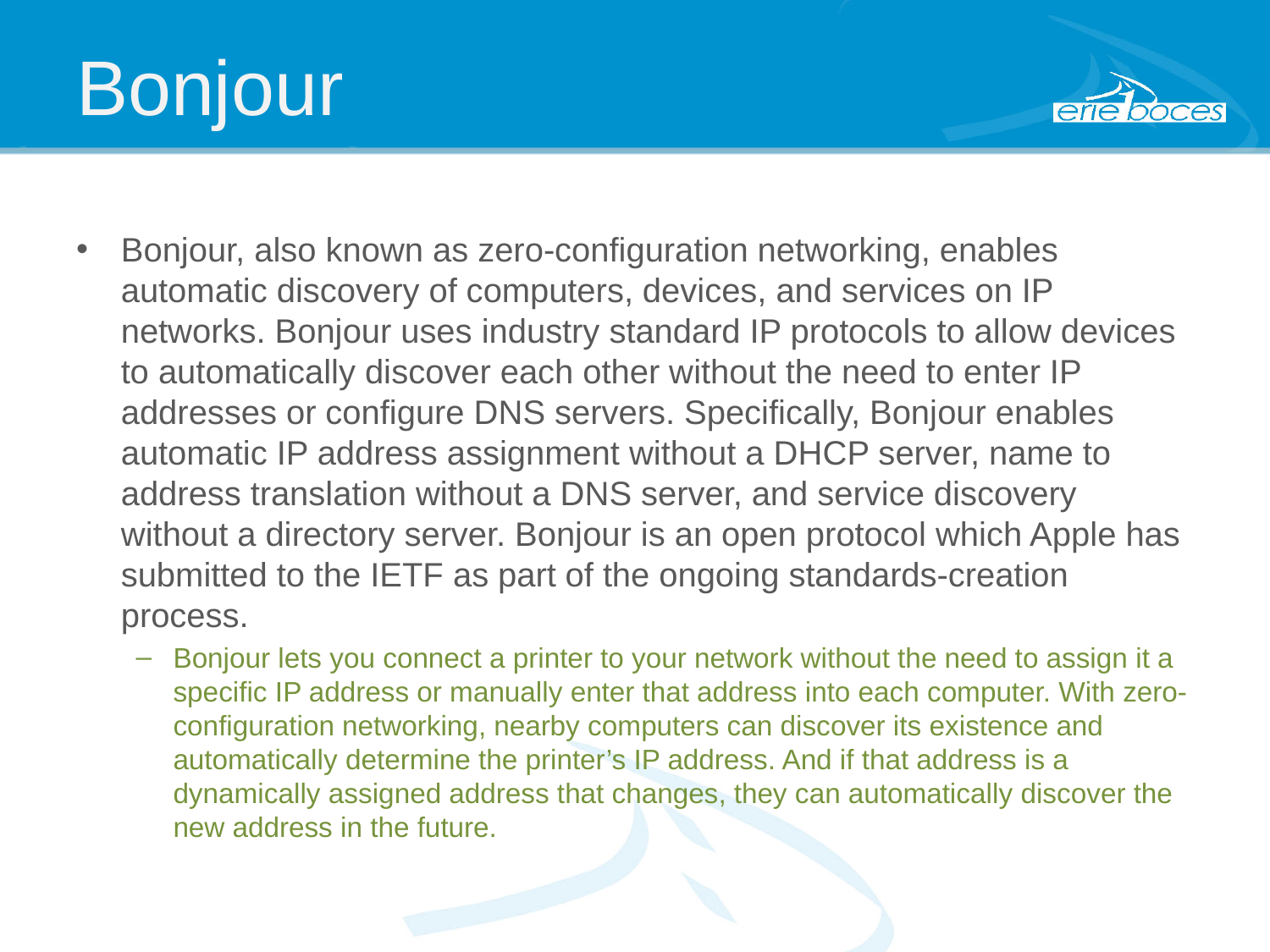

# Bonjour
Bonjour, also known as zero-configuration networking, enables automatic discovery of computers, devices, and services on IP networks. Bonjour uses industry standard IP protocols to allow devices to automatically discover each other without the need to enter IP addresses or configure DNS servers. Specifically, Bonjour enables automatic IP address assignment without a DHCP server, name to address translation without a DNS server, and service discovery without a directory server. Bonjour is an open protocol which Apple has submitted to the IETF as part of the ongoing standards-creation process.
Bonjour lets you connect a printer to your network without the need to assign it a specific IP address or manually enter that address into each computer. With zero-configuration networking, nearby computers can discover its existence and automatically determine the printer’s IP address. And if that address is a dynamically assigned address that changes, they can automatically discover the new address in the future.